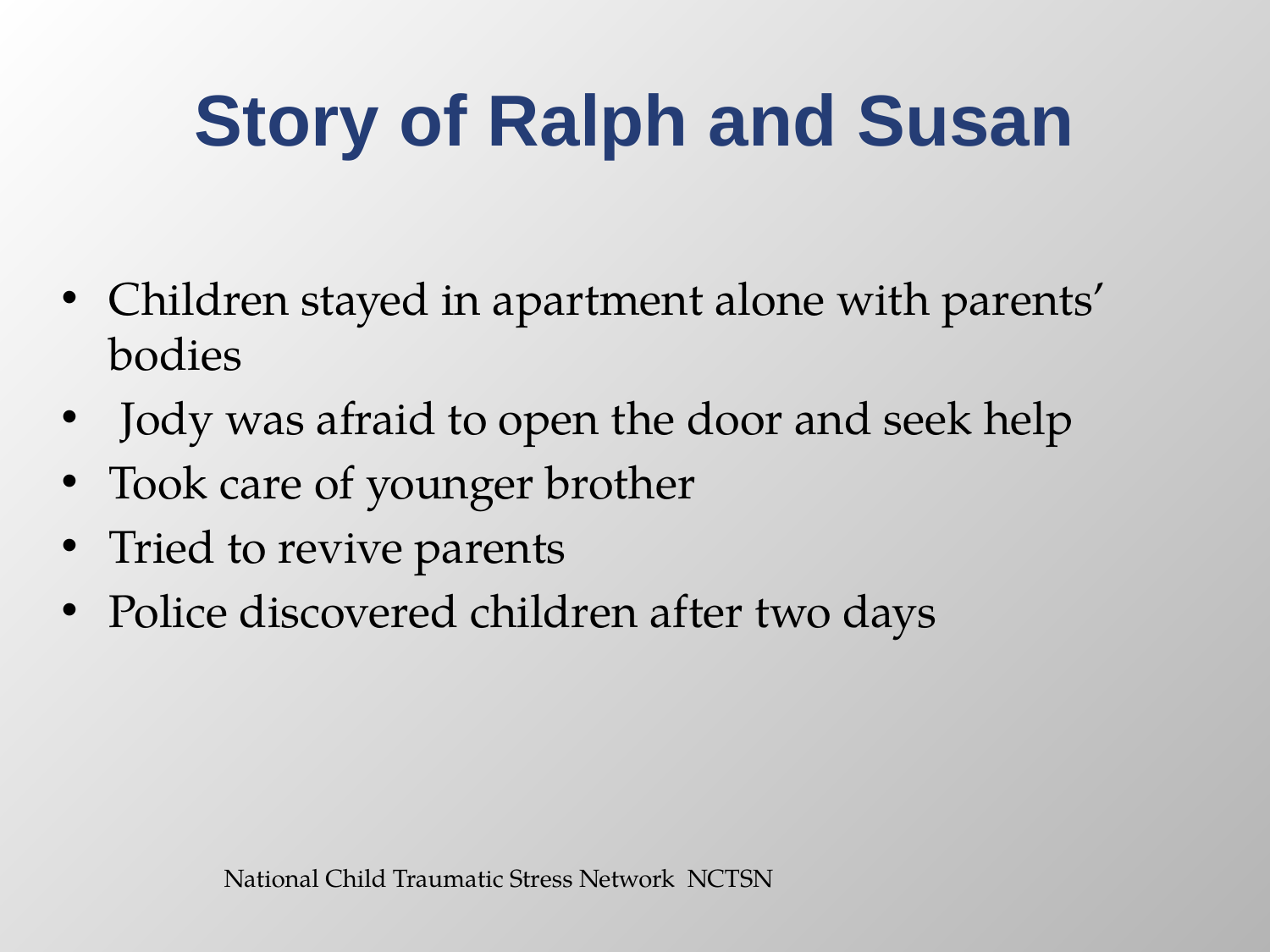

# Story of Ralph and Susan

Children stayed in apartment alone with parents’ bodies
 Jody was afraid to open the door and seek help
Took care of younger brother
Tried to revive parents
Police discovered children after two days
National Child Traumatic Stress Network  NCTSN